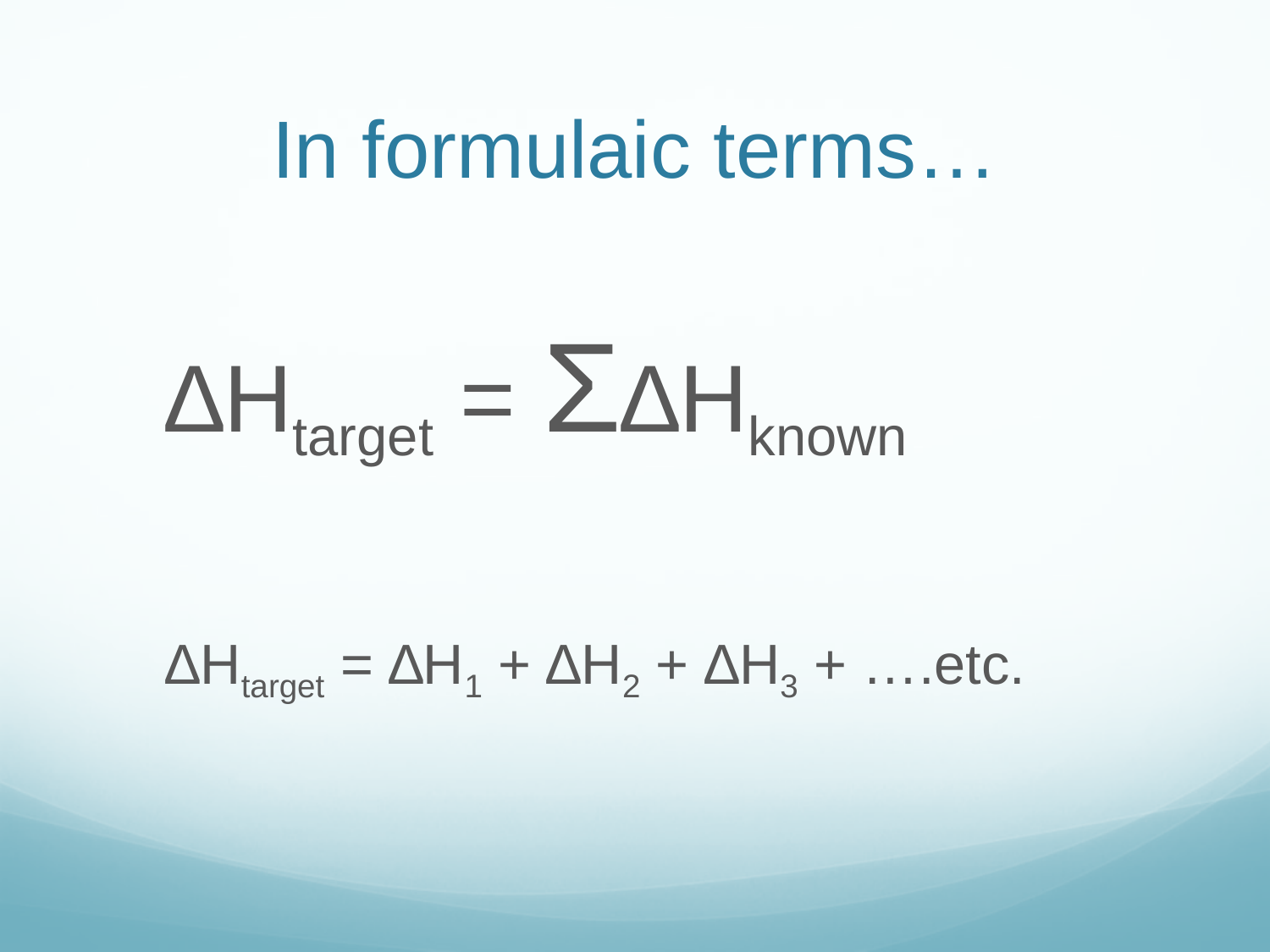

# In formulaic terms…
∆Htarget = Σ∆Hknown

∆Htarget = ∆H1 + ∆H2 + ∆H3 + ….etc.